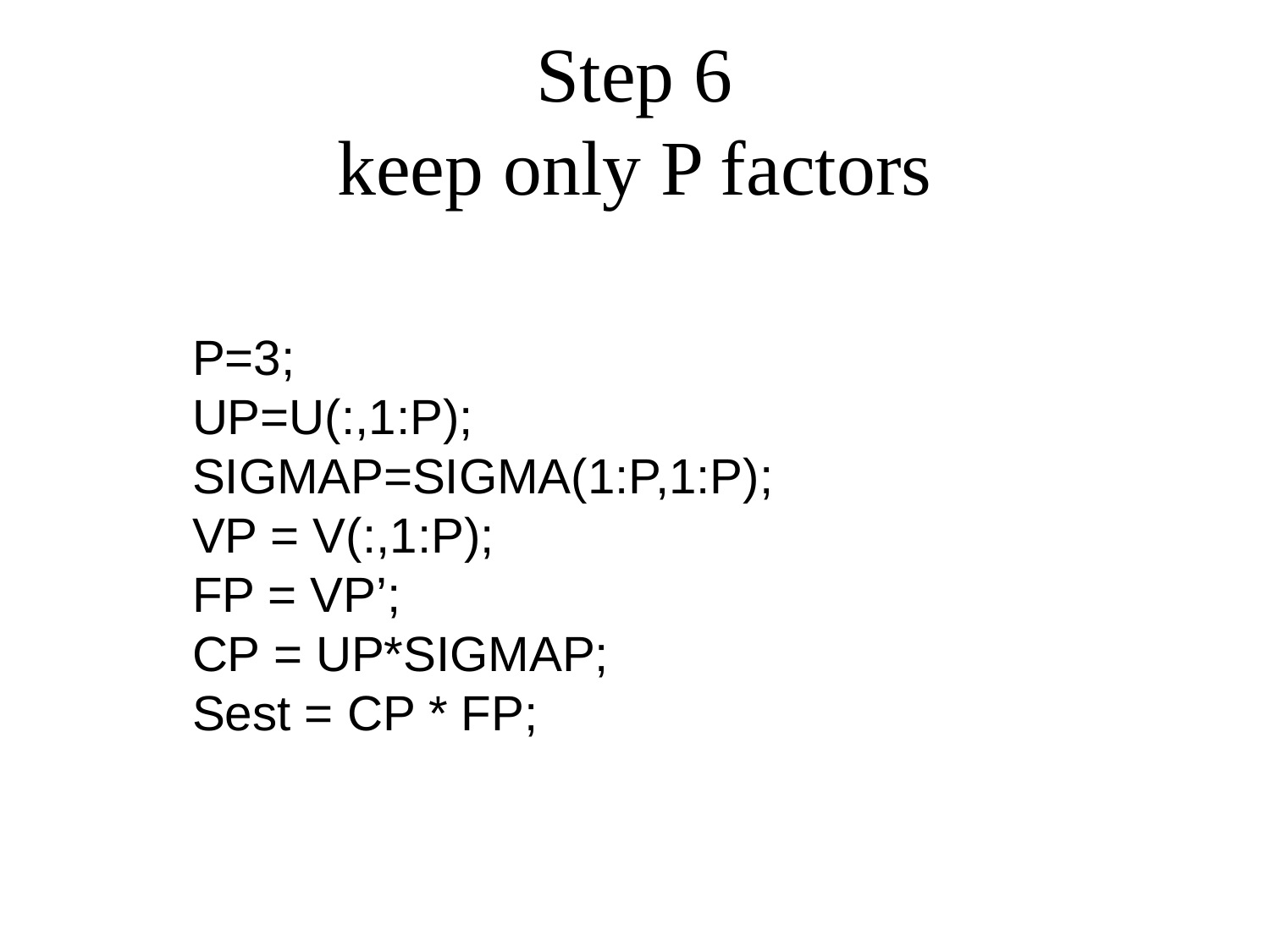

# Step 6 keep only P factors
P=3;
UP=U(:,1:P);
SIGMAP=SIGMA(1:P,1:P);
VP = V(:,1:P);
FP = VP’;
CP = UP*SIGMAP;
Sest = CP * FP;